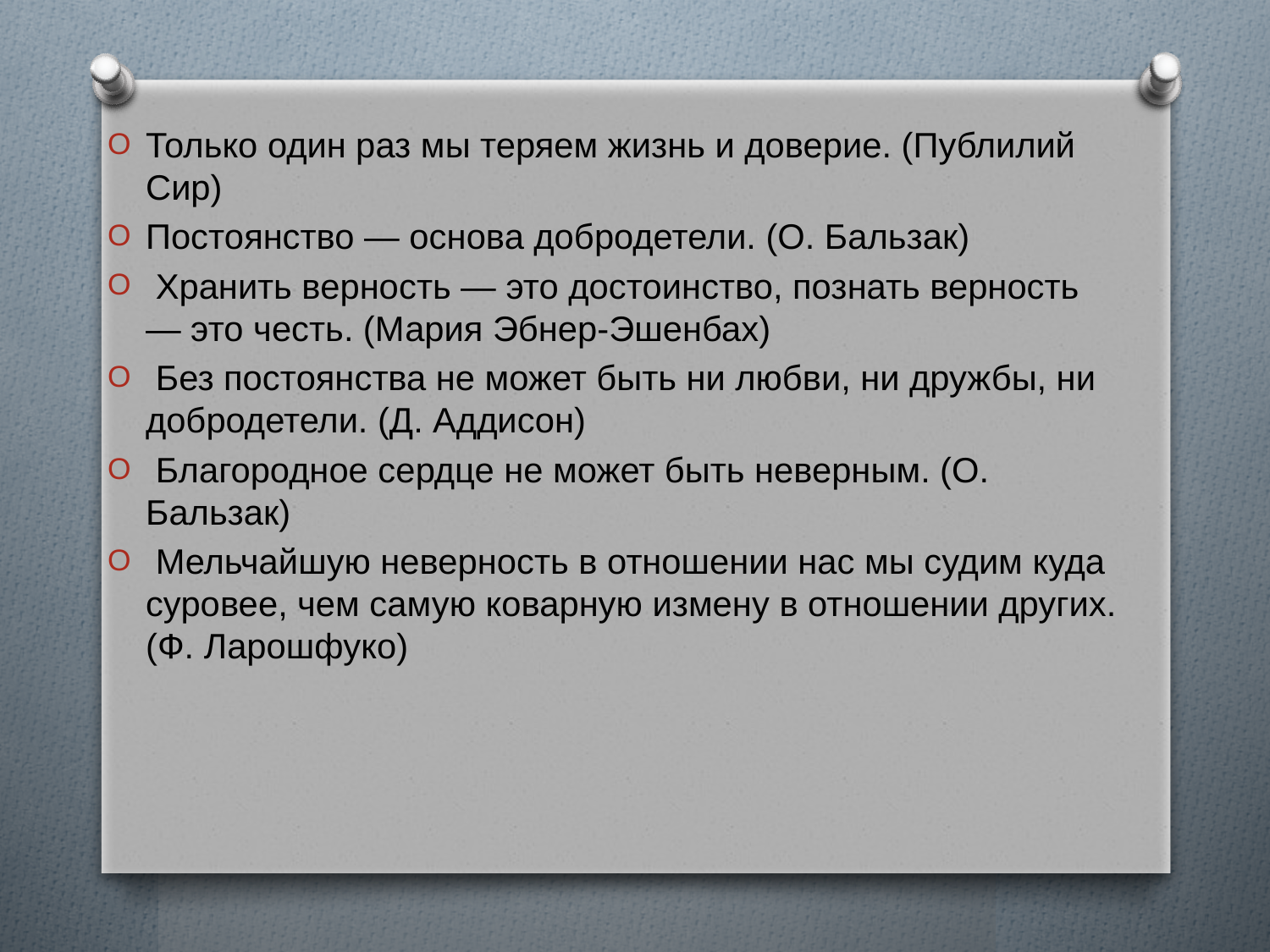

Только один раз мы теряем жизнь и доверие. (Публилий Сир)
Постоянство — основа добродетели. (О. Бальзак)
 Хранить верность — это достоинство, познать верность — это честь. (Мария Эбнер-Эшенбах)
 Без постоянства не может быть ни любви, ни дружбы, ни добродетели. (Д. Аддисон)
 Благородное сердце не может быть неверным. (О. Бальзак)
 Мельчайшую неверность в отношении нас мы судим куда суровее, чем самую коварную измену в отношении других. (Ф. Ларошфуко)